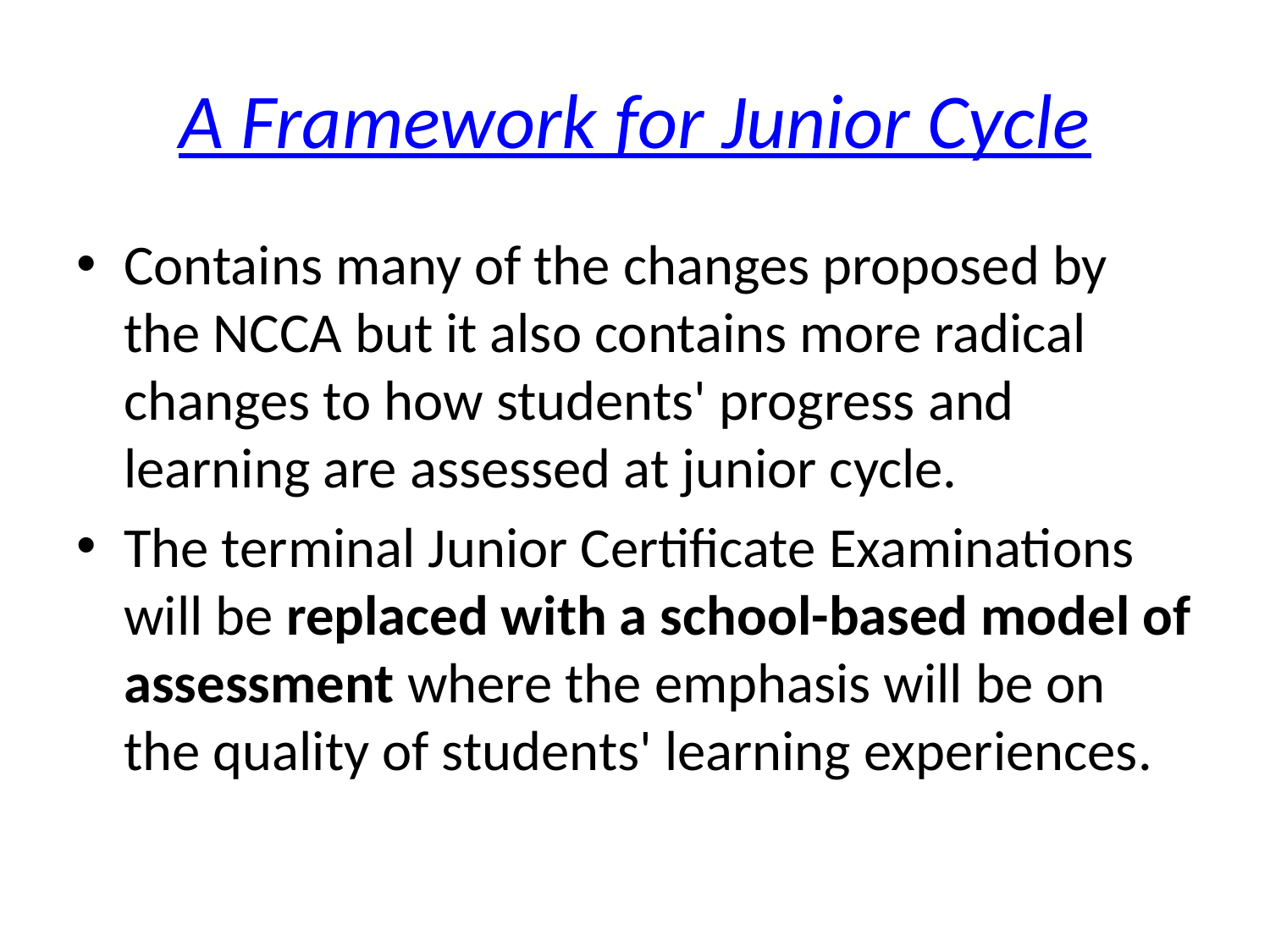

# A Framework for Junior Cycle
Contains many of the changes proposed by the NCCA but it also contains more radical changes to how students' progress and learning are assessed at junior cycle.
The terminal Junior Certificate Examinations will be replaced with a school-based model of assessment where the emphasis will be on the quality of students' learning experiences.